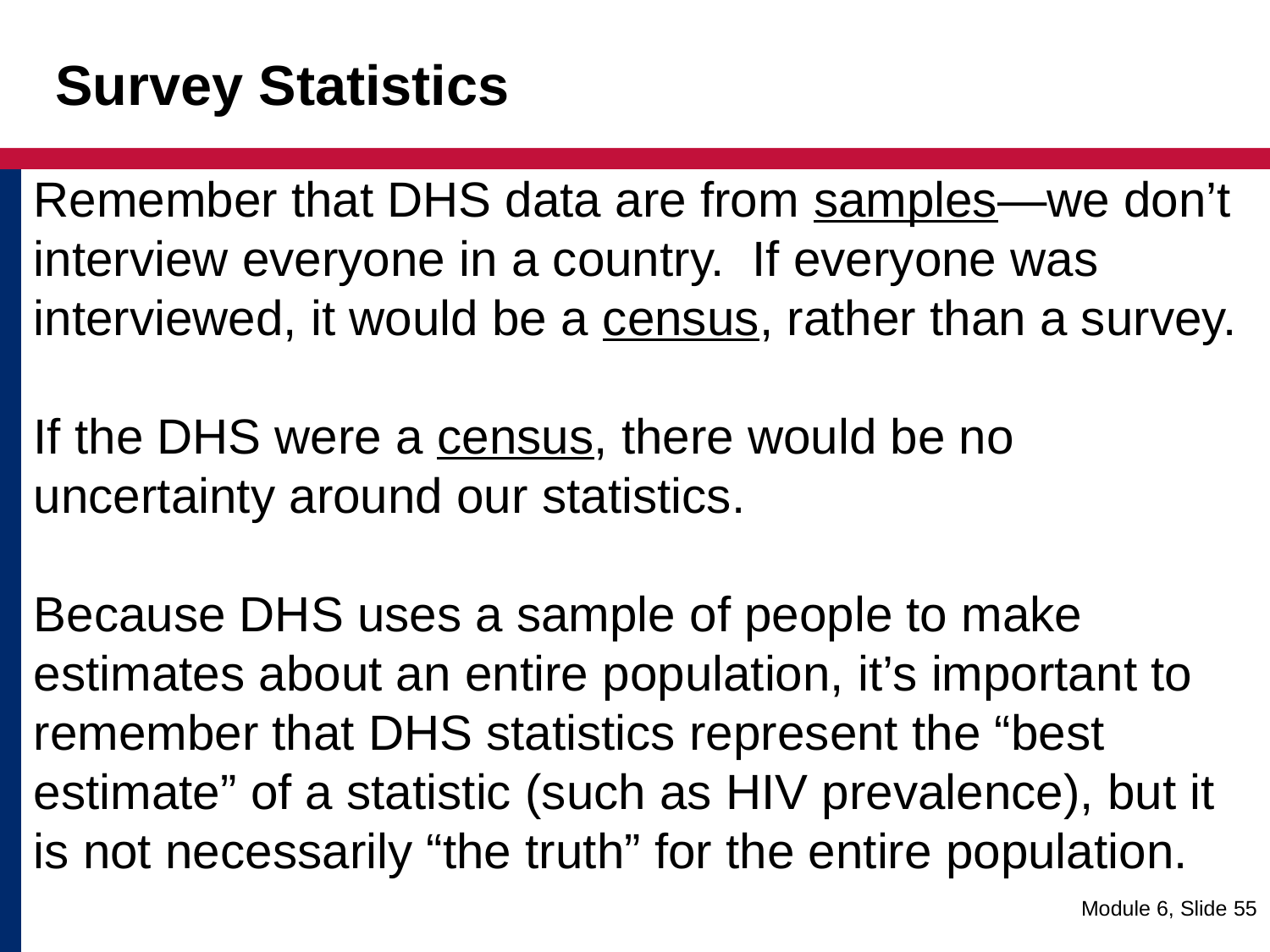

# Survey Statistics
Remember that DHS data are from samples—we don’t interview everyone in a country.  If everyone was interviewed, it would be a census, rather than a survey.

If the DHS were a census, there would be no uncertainty around our statistics.

Because DHS uses a sample of people to make estimates about an entire population, it’s important to remember that DHS statistics represent the “best estimate” of a statistic (such as HIV prevalence), but it is not necessarily “the truth” for the entire population.

Module 6, Slide 55